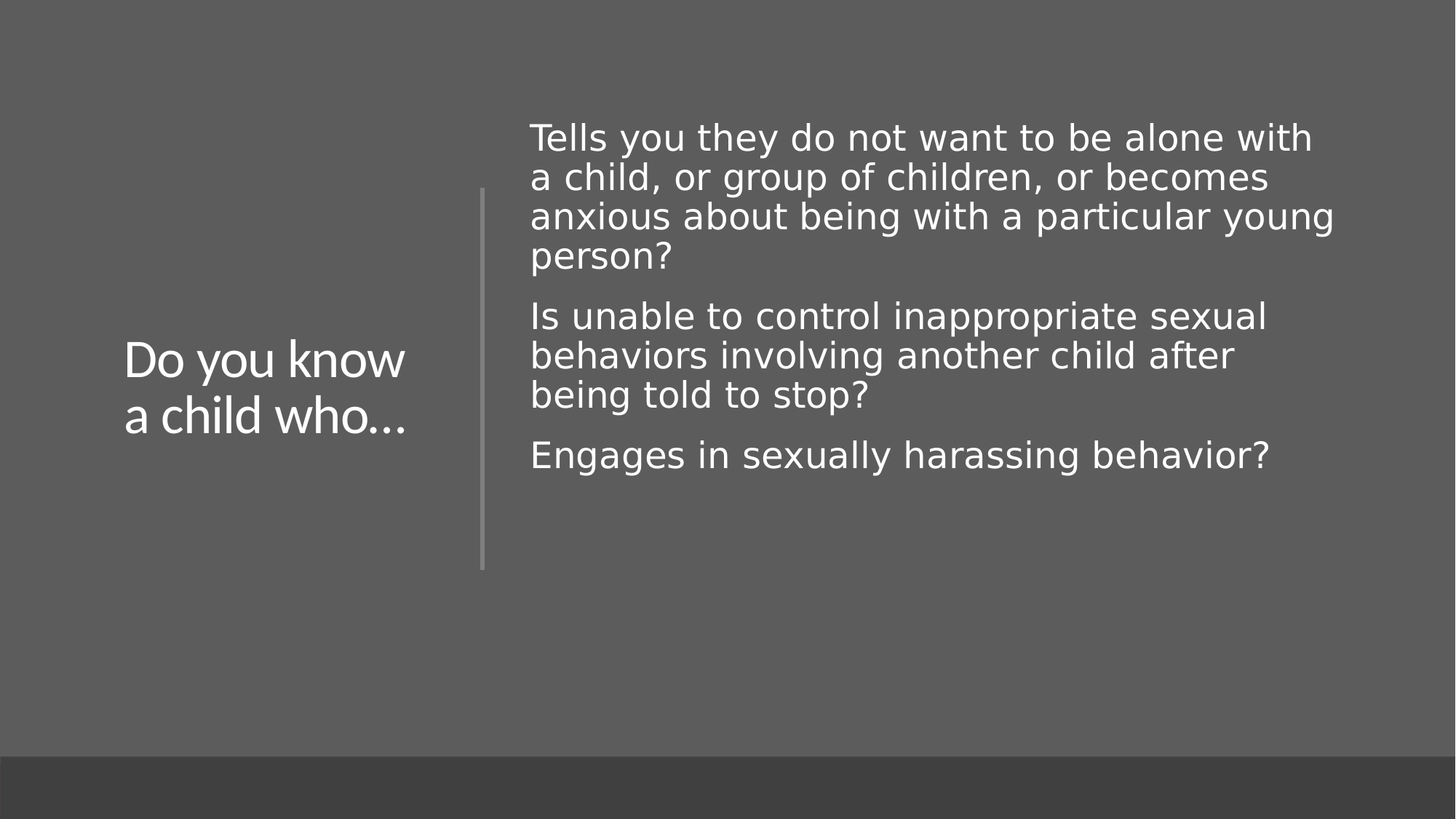

# Do you know a child who…
Tells you they do not want to be alone with a child, or group of children, or becomes anxious about being with a particular young person?
Is unable to control inappropriate sexual behaviors involving another child after being told to stop?
Engages in sexually harassing behavior?